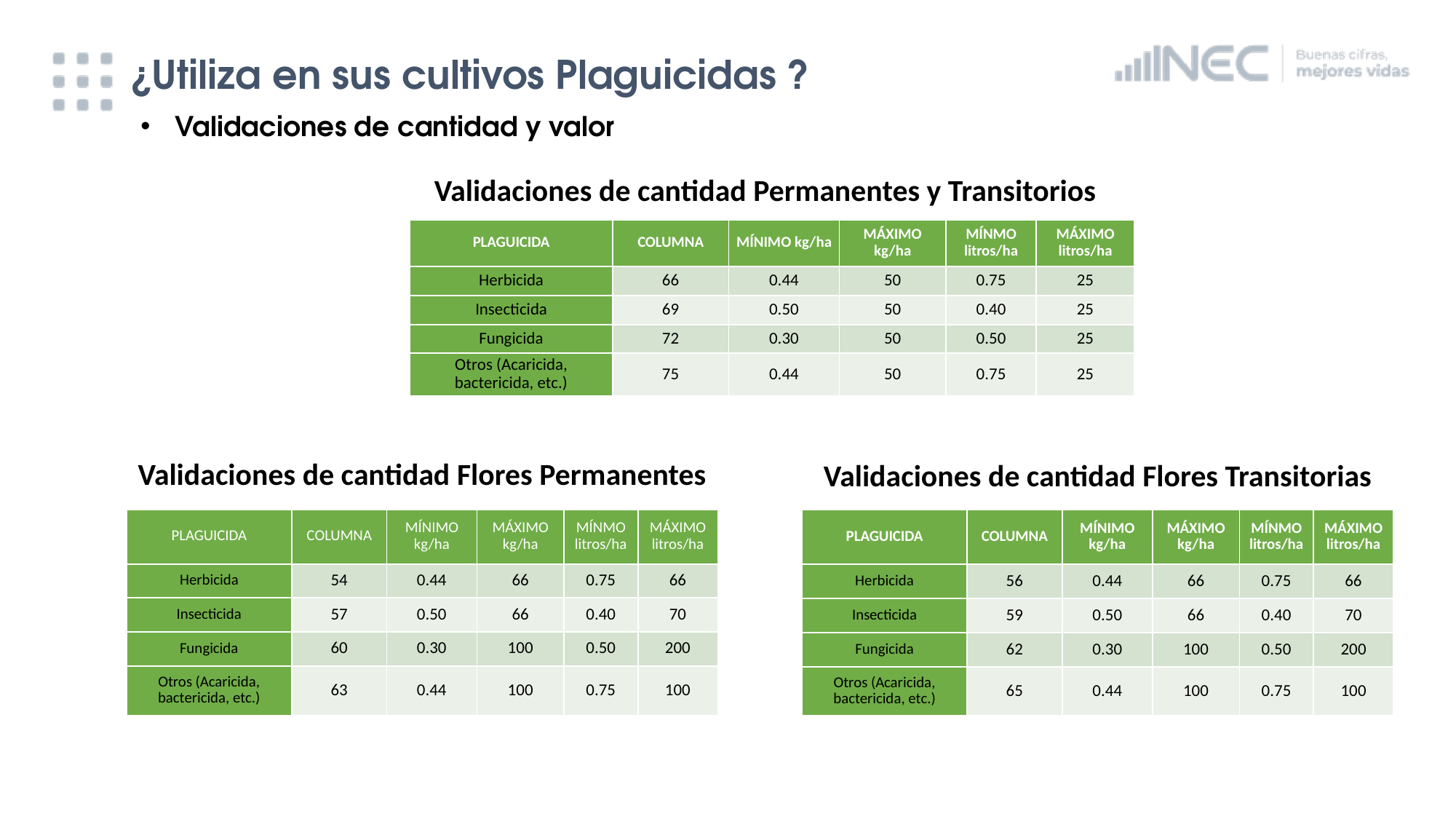

¿Utiliza en sus cultivos Plaguicidas ?
Validaciones de cantidad y valor
Validaciones de cantidad Permanentes y Transitorios
| PLAGUICIDA | COLUMNA | MÍNIMO kg/ha | MÁXIMO kg/ha | MÍNMO litros/ha | MÁXIMO litros/ha |
| --- | --- | --- | --- | --- | --- |
| Herbicida | 66 | 0.44 | 50 | 0.75 | 25 |
| Insecticida | 69 | 0.50 | 50 | 0.40 | 25 |
| Fungicida | 72 | 0.30 | 50 | 0.50 | 25 |
| Otros (Acaricida, bactericida, etc.) | 75 | 0.44 | 50 | 0.75 | 25 |
Validaciones de cantidad Flores Permanentes
Validaciones de cantidad Flores Transitorias
| PLAGUICIDA | COLUMNA | MÍNIMO kg/ha | MÁXIMO kg/ha | MÍNMO litros/ha | MÁXIMO litros/ha |
| --- | --- | --- | --- | --- | --- |
| Herbicida | 54 | 0.44 | 66 | 0.75 | 66 |
| Insecticida | 57 | 0.50 | 66 | 0.40 | 70 |
| Fungicida | 60 | 0.30 | 100 | 0.50 | 200 |
| Otros (Acaricida, bactericida, etc.) | 63 | 0.44 | 100 | 0.75 | 100 |
| PLAGUICIDA | COLUMNA | MÍNIMO kg/ha | MÁXIMO kg/ha | MÍNMO litros/ha | MÁXIMO litros/ha |
| --- | --- | --- | --- | --- | --- |
| Herbicida | 56 | 0.44 | 66 | 0.75 | 66 |
| Insecticida | 59 | 0.50 | 66 | 0.40 | 70 |
| Fungicida | 62 | 0.30 | 100 | 0.50 | 200 |
| Otros (Acaricida, bactericida, etc.) | 65 | 0.44 | 100 | 0.75 | 100 |